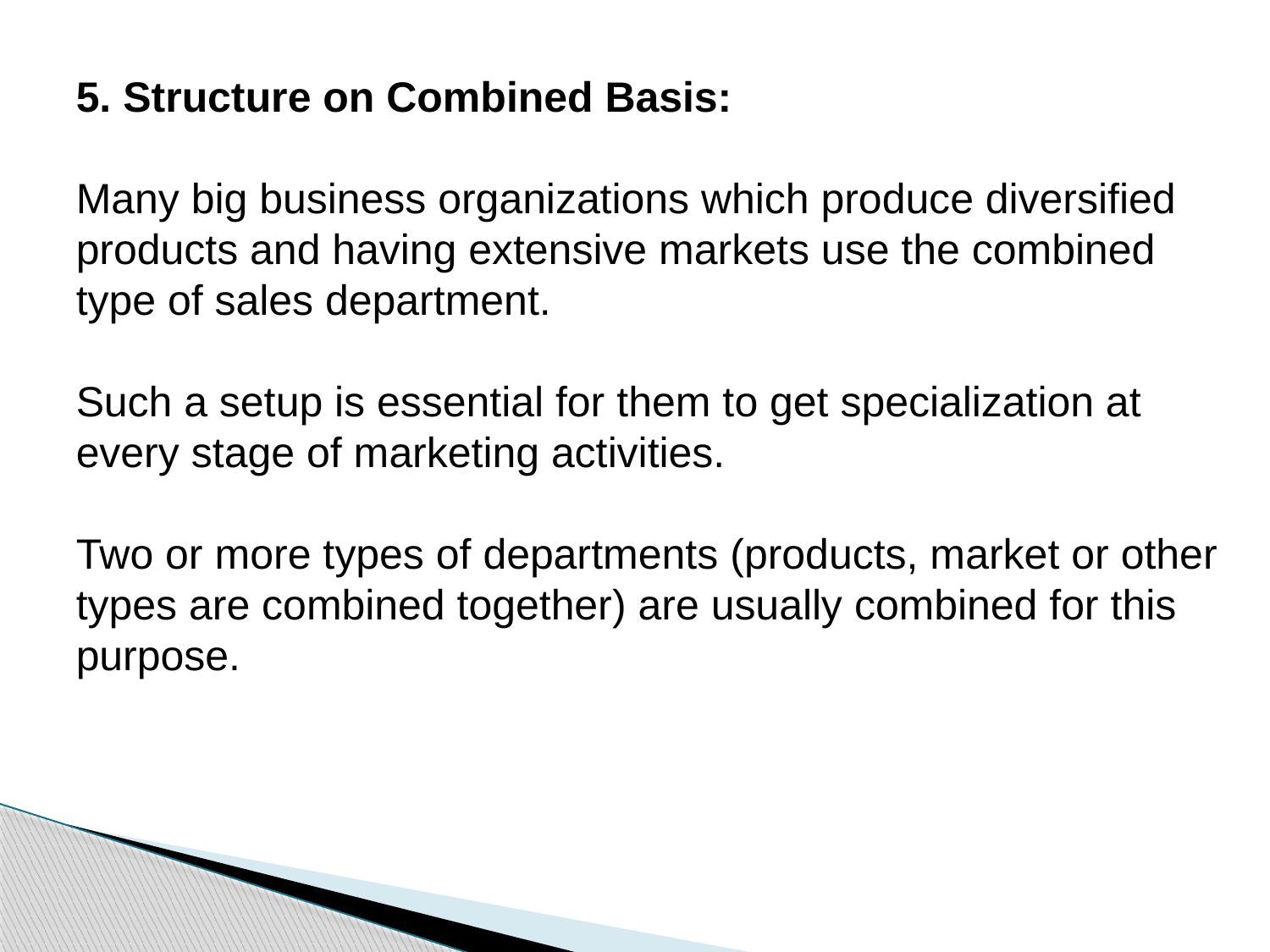

5. Structure on Combined Basis:

Many big business organizations which produce diversified products and having extensive markets use the combined type of sales department.

Such a setup is essential for them to get specialization at every stage of marketing activities.

Two or more types of departments (products, market or other types are combined together) are usually combined for this purpose.